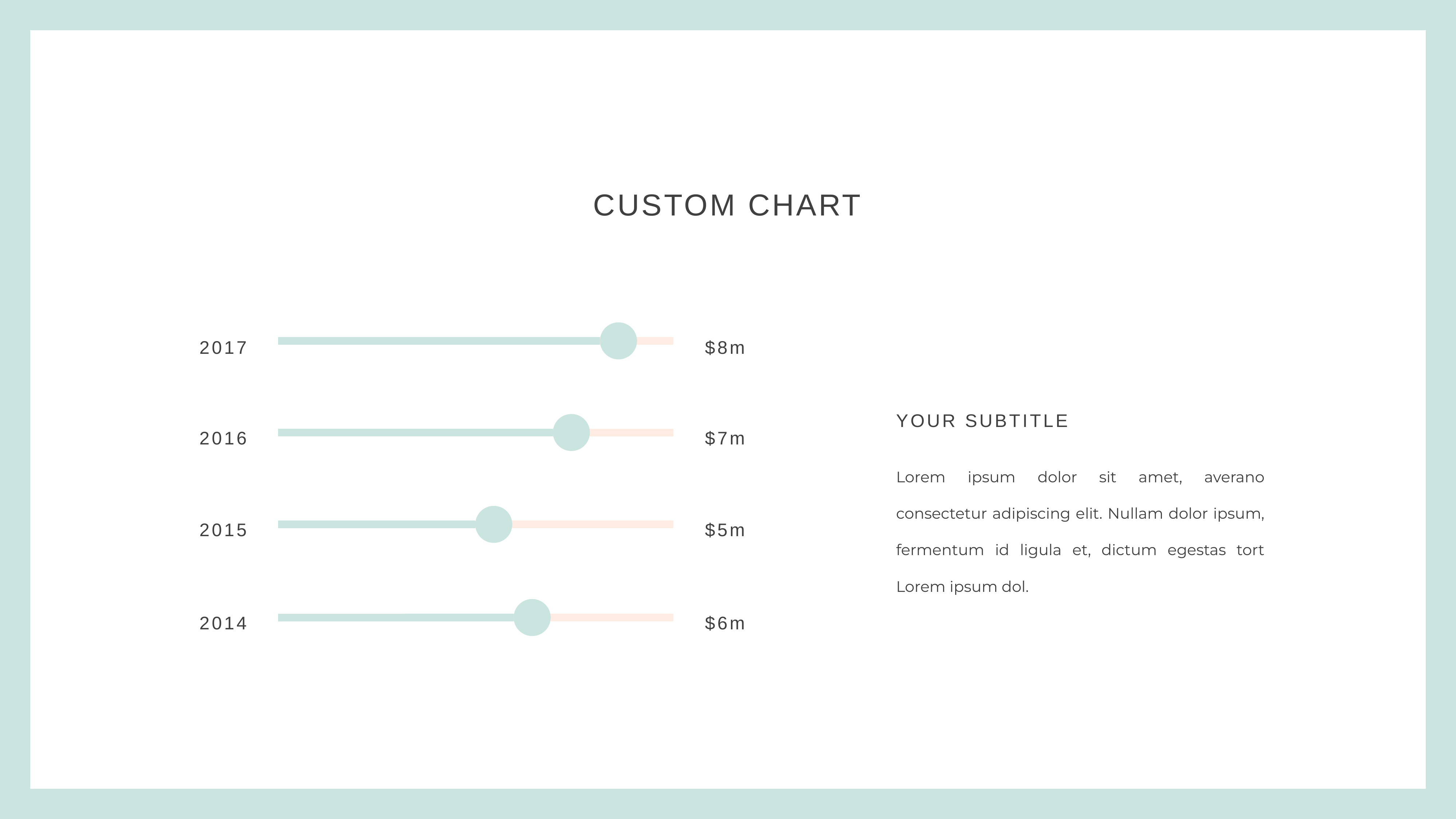

CUSTOM CHART
2017
$8m

YOUR SUBTITLE
2016
$7m

Lorem ipsum dolor sit amet, averano consectetur adipiscing elit. Nullam dolor ipsum, fermentum id ligula et, dictum egestas tort Lorem ipsum dol.
2015
$5m

2014
$6m